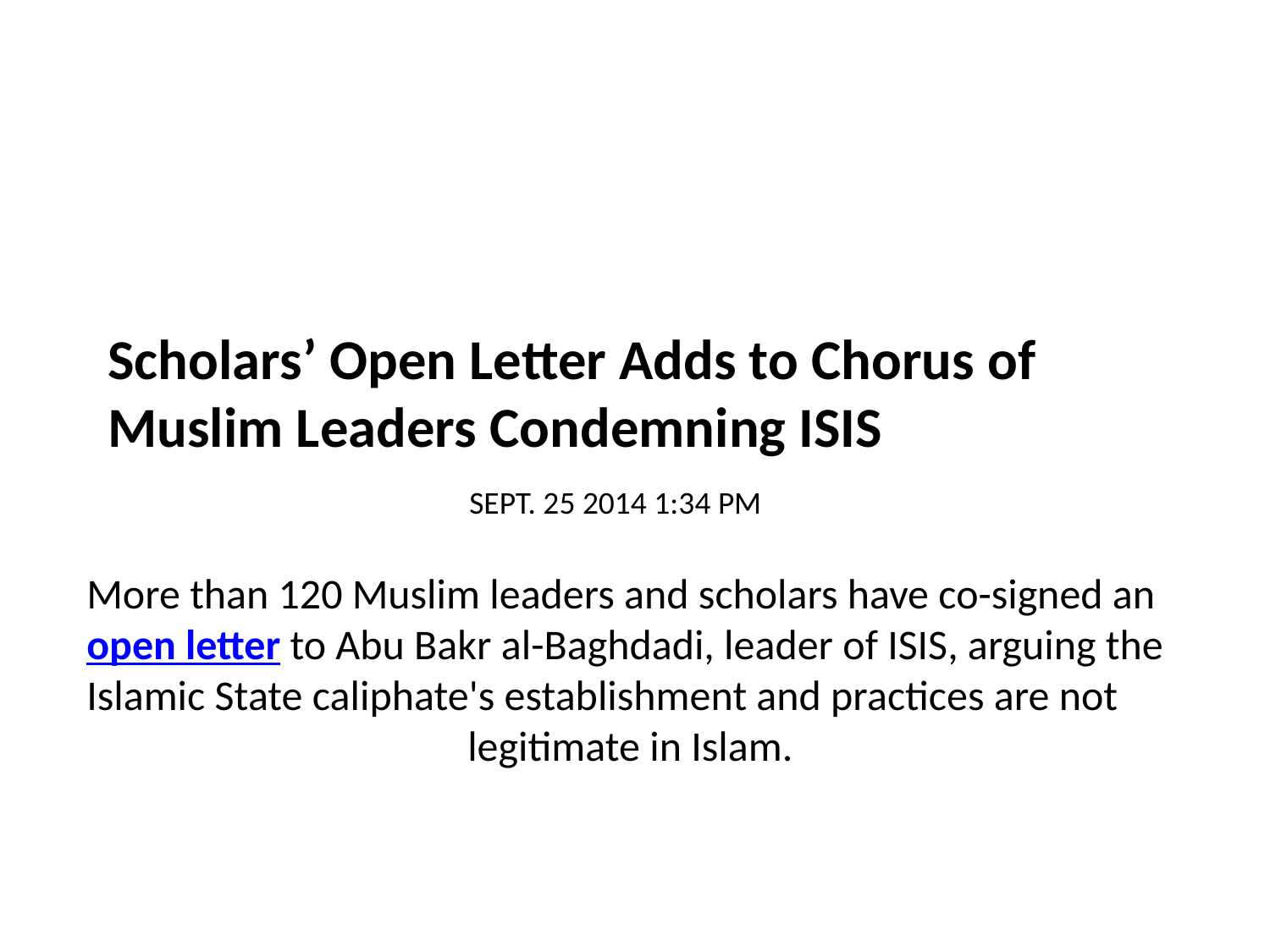

Scholars’ Open Letter Adds to Chorus of 	Muslim Leaders Condemning ISIS
SEPT. 25 2014 1:34 PM
More than 120 Muslim leaders and scholars have co-signed an open letter to Abu Bakr al-Baghdadi, leader of ISIS, arguing the Islamic State caliphate's establishment and practices are not 			legitimate in Islam.